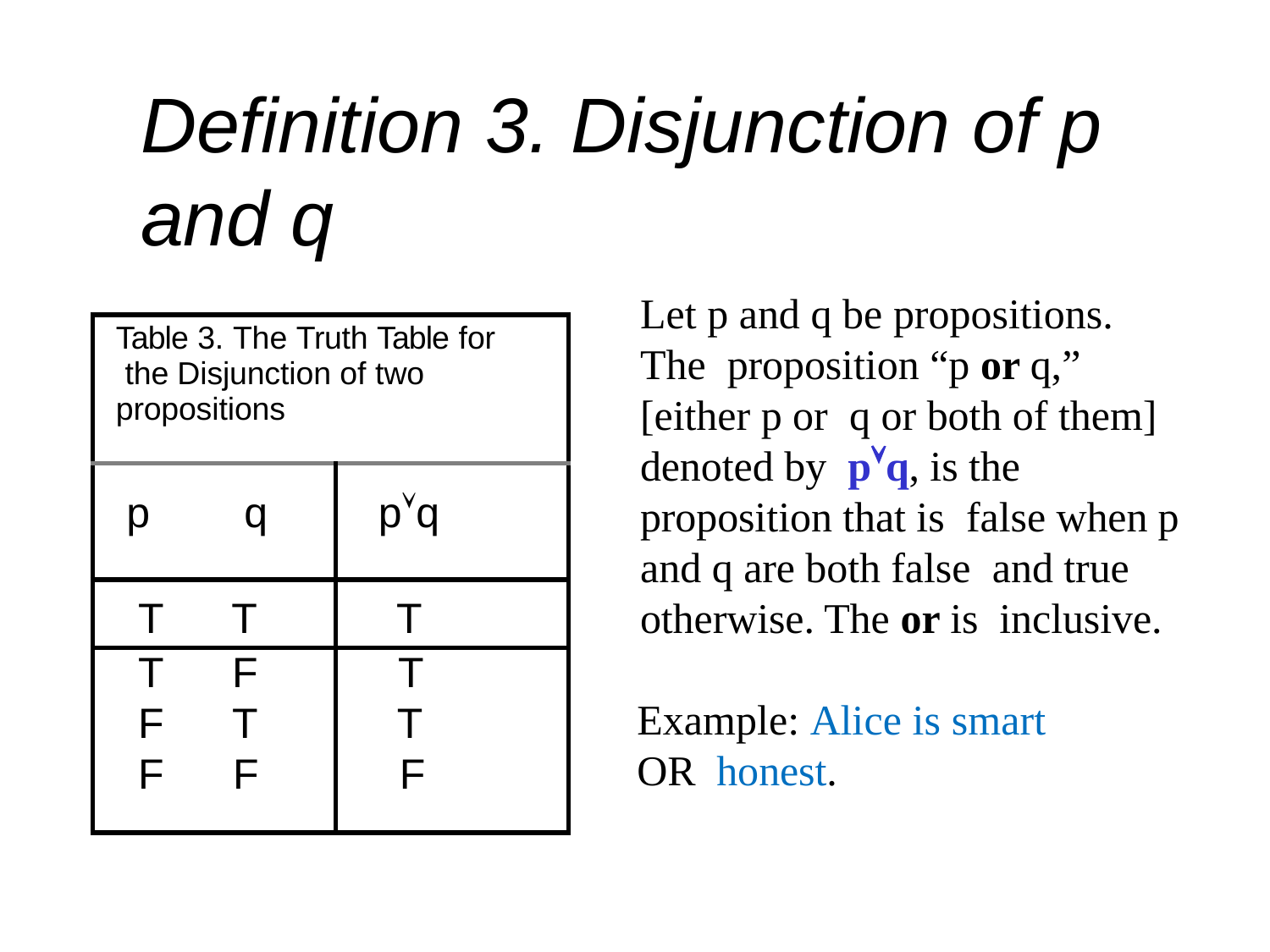

# Definition 3. Disjunction of p and q
Let p and q be propositions.	The  proposition “p or q,” [either p or  q or both of them] denoted by  p∨q, is the proposition that is  false when p and q are both false  and true otherwise. The or is  inclusive.

Example: Alice is smart OR  honest.
| Table 3. The Truth Table for the Disjunction of two propositions |  |  |
| --- | --- | --- |
| p | q | p∨q |
| T | T | T |
| T | F | T |
| F | T | T |
| F | F | F |